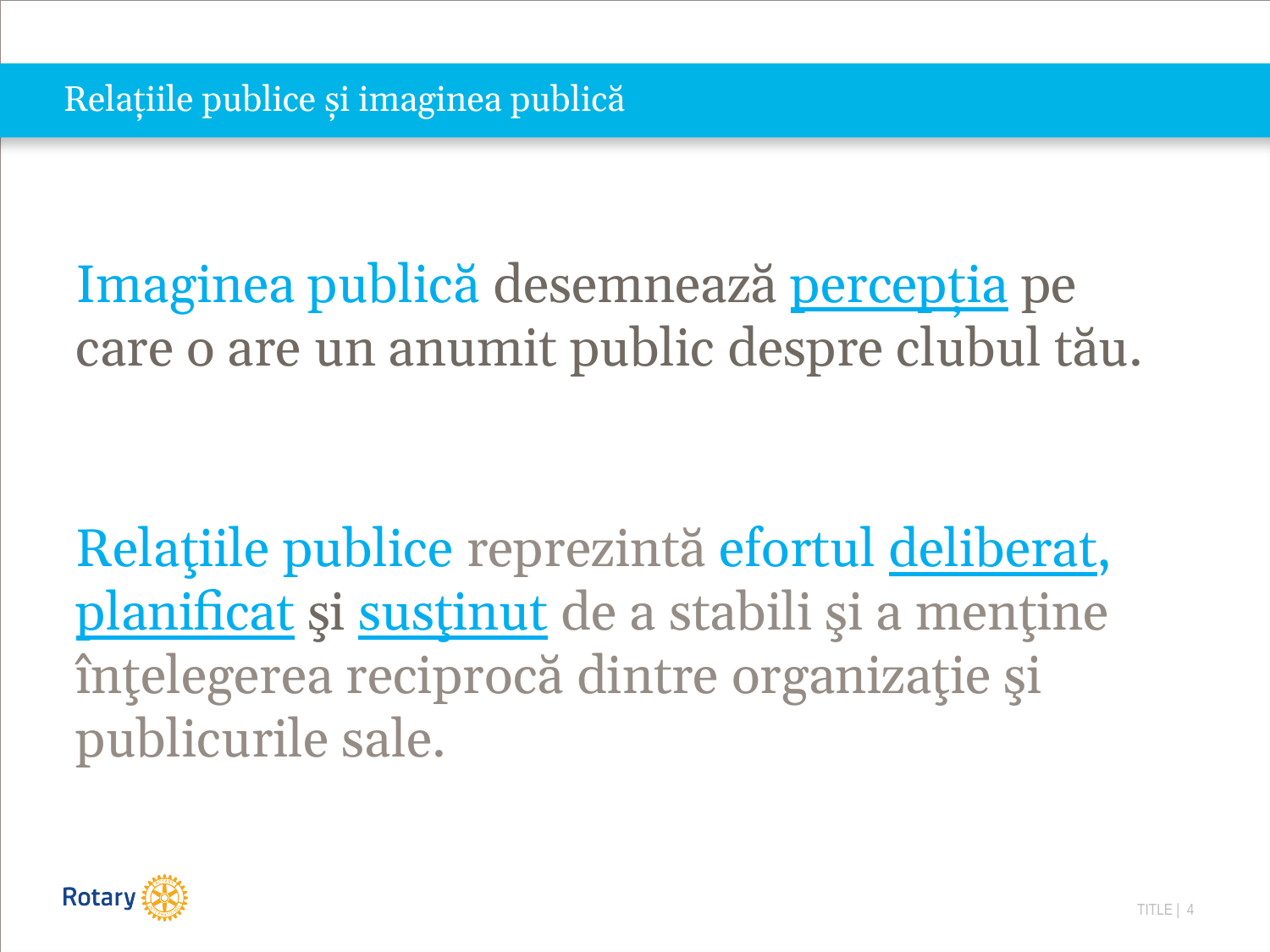

# Relațiile publice și imaginea publică

Imaginea publică desemnează percepția pe        care o are un anumit public despre clubul tău.

Relaţiile publice reprezintă efortul deliberat, planificat şi susţinut de a stabili şi a menţine înţelegerea reciprocă dintre organizaţie şi publicurile sale.